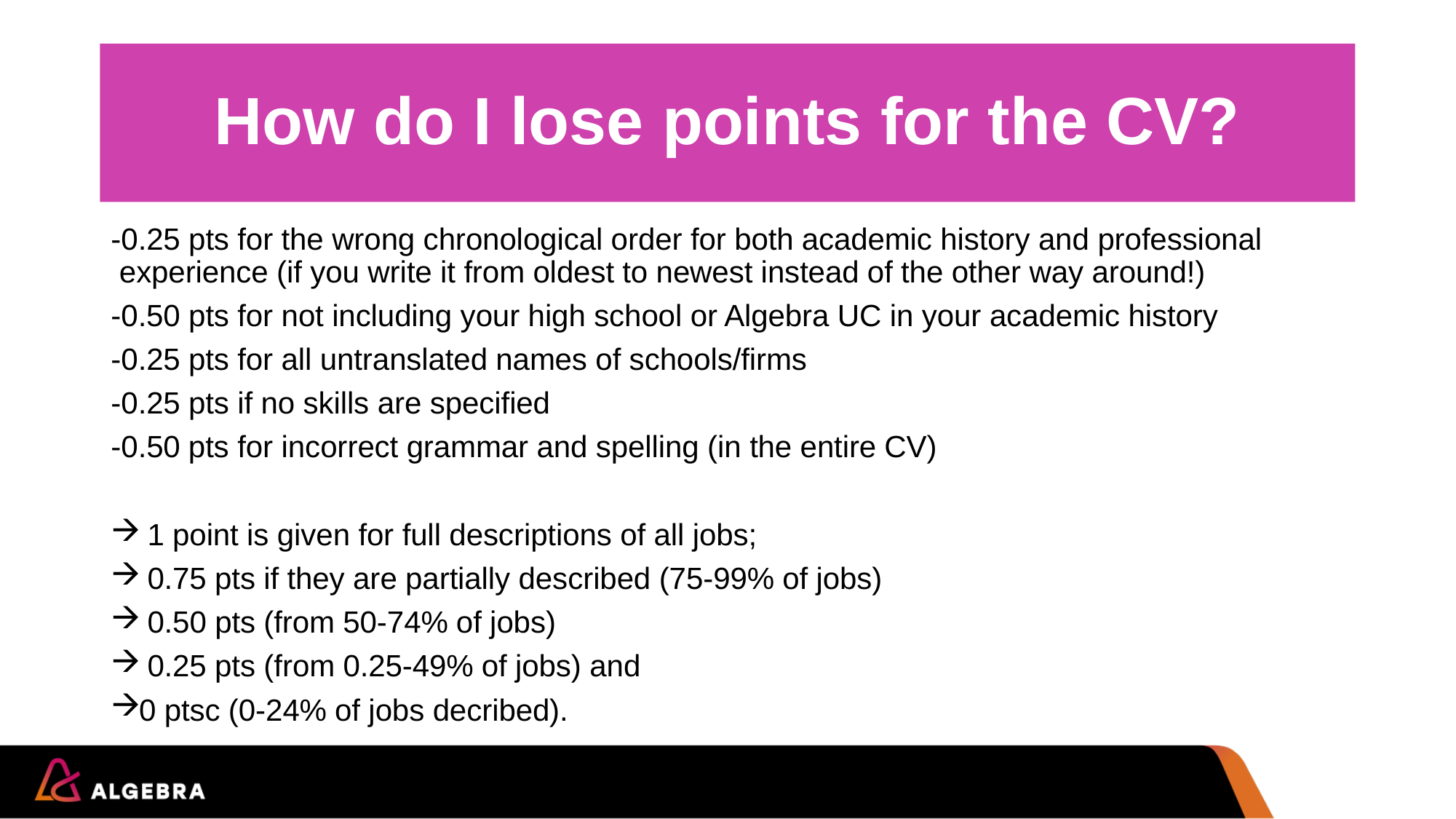

# How do I lose points for the CV?
-0.25 pts for the wrong chronological order for both academic history and professional
 experience (if you write it from oldest to newest instead of the other way around!)
-0.50 pts for not including your high school or Algebra UC in your academic history
-0.25 pts for all untranslated names of schools/firms
-0.25 pts if no skills are specified
-0.50 pts for incorrect grammar and spelling (in the entire CV)

 1 point is given for full descriptions of all jobs;
 0.75 pts if they are partially described (75-99% of jobs)
 0.50 pts (from 50-74% of jobs)
 0.25 pts (from 0.25-49% of jobs) and
0 ptsc (0-24% of jobs decribed).